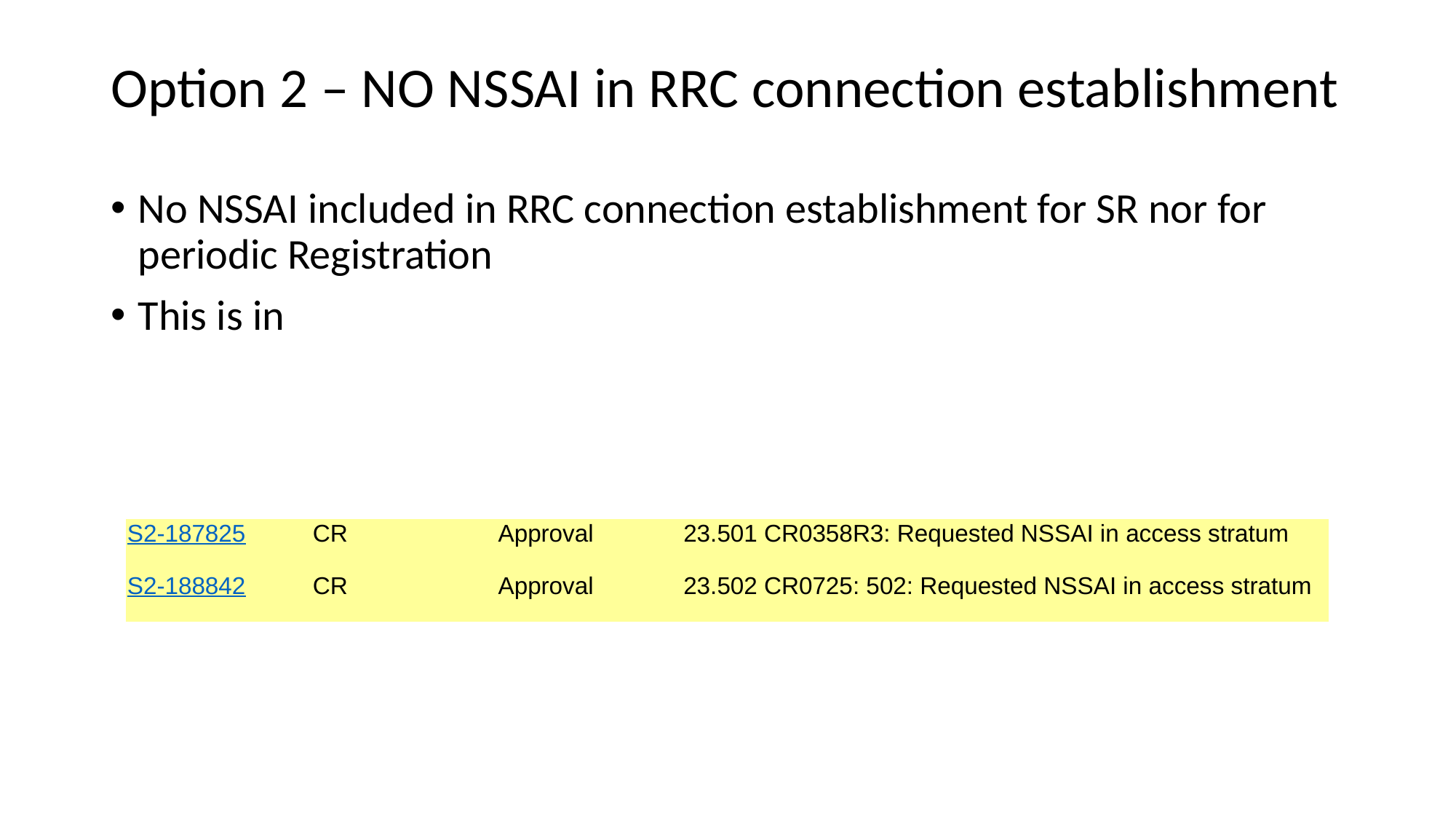

# Option 2 – NO NSSAI in RRC connection establishment
No NSSAI included in RRC connection establishment for SR nor for periodic Registration
This is in

| S2-187825 | CR | Approval | 23.501 CR0358R3: Requested NSSAI in access stratum |
| --- | --- | --- | --- |
| S2-188842 | CR | Approval | 23.502 CR0725: 502: Requested NSSAI in access stratum |
| --- | --- | --- | --- |